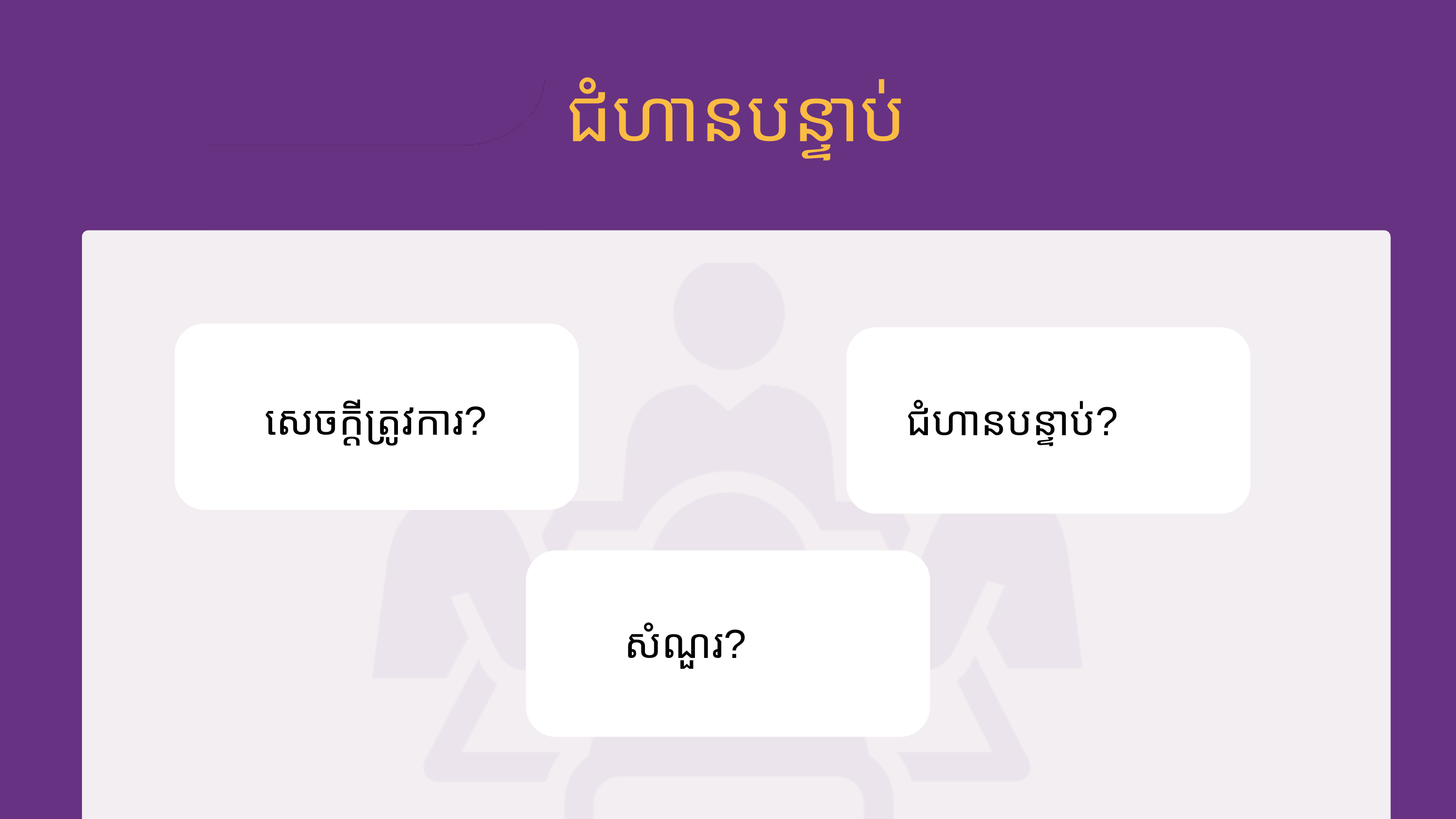

ជំហានបន្ទាប់

ac
សេចក្ដីត្រូវការ?
ជំហានបន្ទាប់?

សំណួរ?